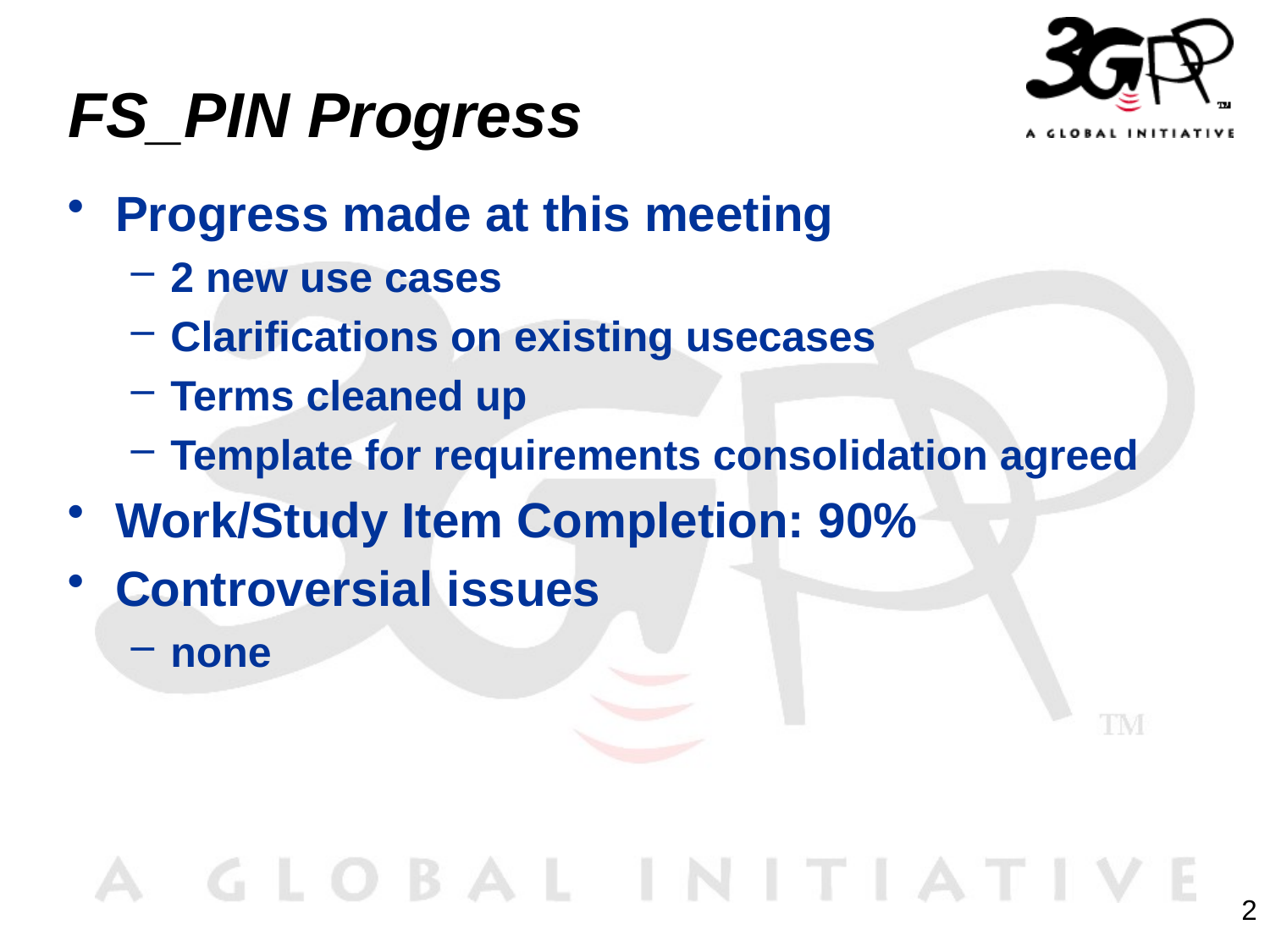

# FS_PIN Progress
Progress made at this meeting
2 new use cases
Clarifications on existing usecases
Terms cleaned up
Template for requirements consolidation agreed
Work/Study Item Completion: 90%
Controversial issues
none
2